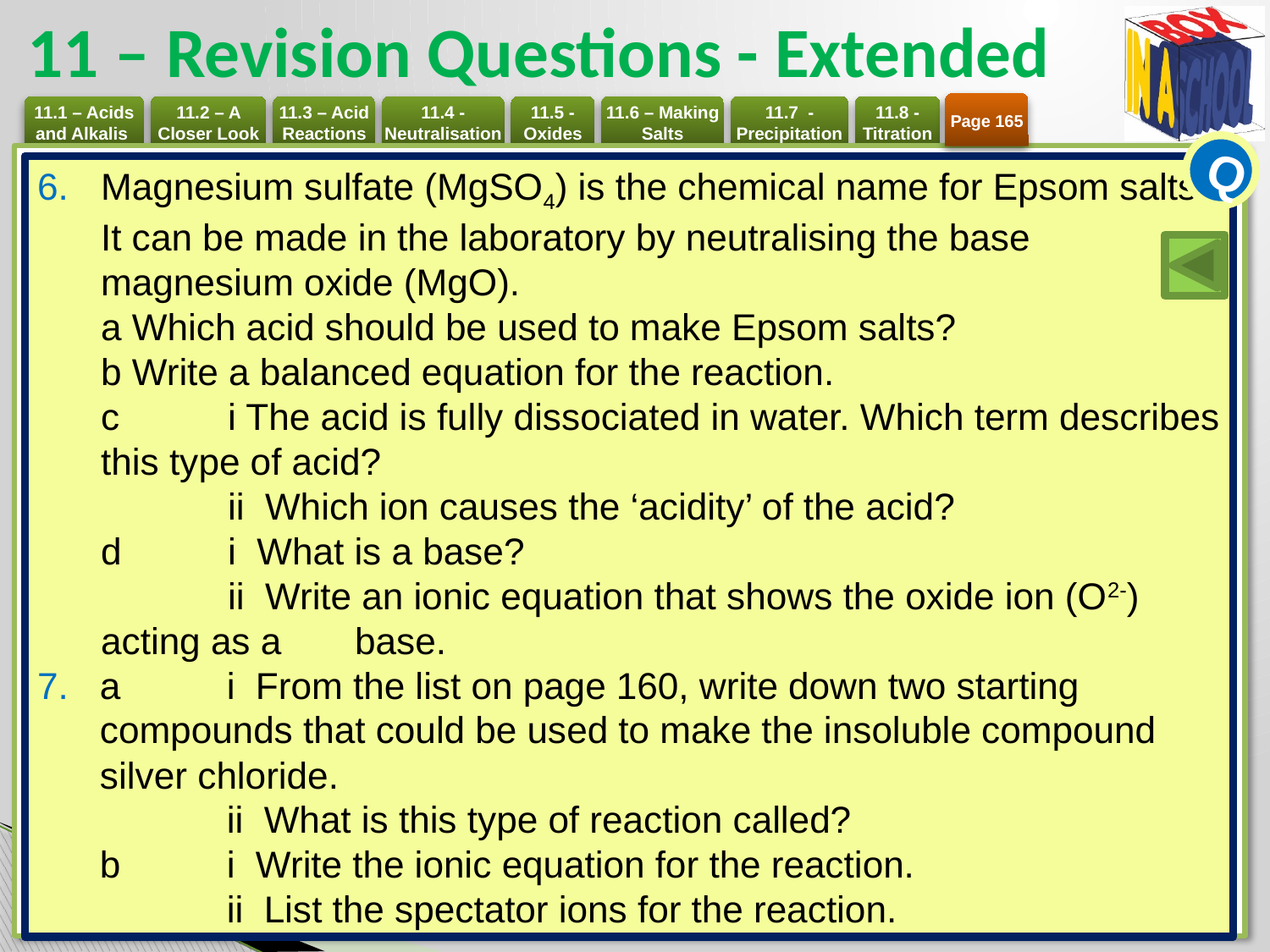

# 11 – Revision Questions - Extended
Page 165
Q
Magnesium sulfate (MgSO4) is the chemical name for Epsom salts. It can be made in the laboratory by neutralising the base magnesium oxide (MgO).
a Which acid should be used to make Epsom salts?
b Write a balanced equation for the reaction.
c 	i The acid is fully dissociated in water. Which term describes this type of acid?
	ii  Which ion causes the ‘acidity’ of the acid?
d 	i  What is a base?
	ii  Write an ionic equation that shows the oxide ion (O2-) acting as a 	base.
a 	i  From the list on page 160, write down two starting compounds that could be used to make the insoluble compound silver chloride.
	ii  What is this type of reaction called?
b 	i  Write the ionic equation for the reaction.
	ii  List the spectator ions for the reaction.